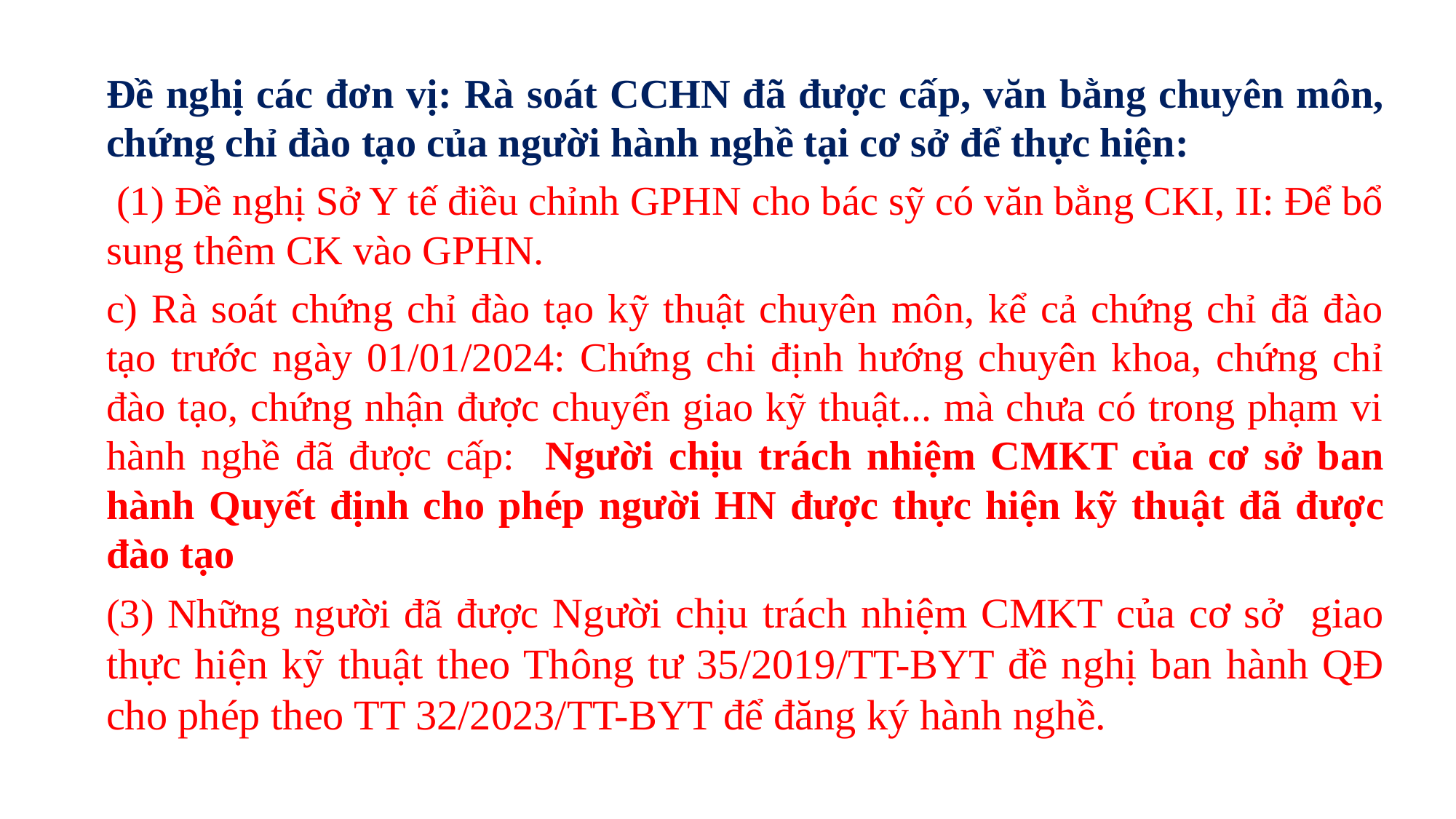

Đề nghị các đơn vị: Rà soát CCHN đã được cấp, văn bằng chuyên môn, chứng chỉ đào tạo của người hành nghề tại cơ sở để thực hiện:
 (1) Đề nghị Sở Y tế điều chỉnh GPHN cho bác sỹ có văn bằng CKI, II: Để bổ sung thêm CK vào GPHN.
c) Rà soát chứng chỉ đào tạo kỹ thuật chuyên môn, kể cả chứng chỉ đã đào tạo trước ngày 01/01/2024: Chứng chi định hướng chuyên khoa, chứng chỉ đào tạo, chứng nhận được chuyển giao kỹ thuật... mà chưa có trong phạm vi hành nghề đã được cấp:  Người chịu trách nhiệm CMKT của cơ sở ban hành Quyết định cho phép người HN được thực hiện kỹ thuật đã được đào tạo
(3) Những người đã được Người chịu trách nhiệm CMKT của cơ sở  giao thực hiện kỹ thuật theo Thông tư 35/2019/TT-BYT đề nghị ban hành QĐ cho phép theo TT 32/2023/TT-BYT để đăng ký hành nghề.